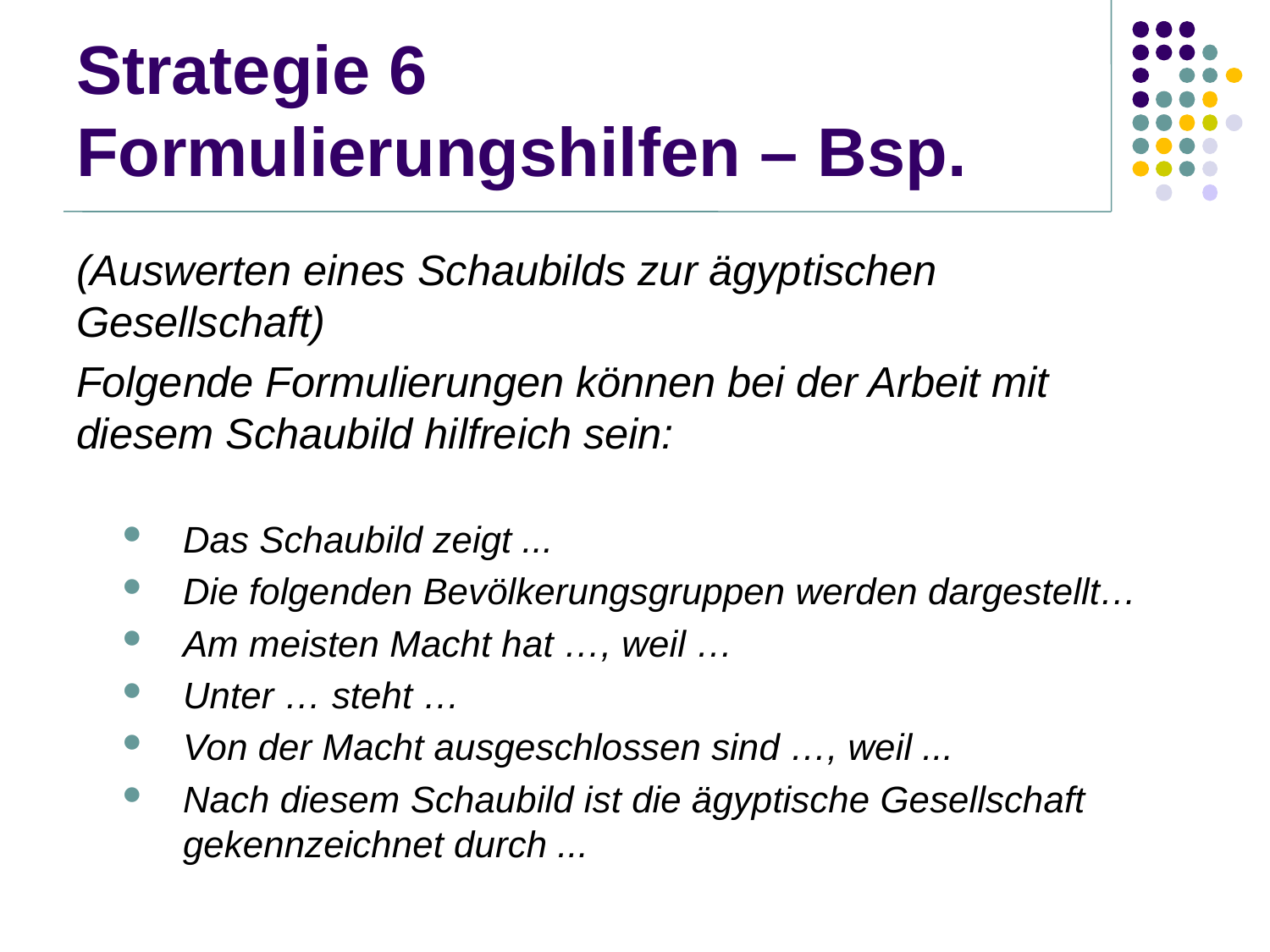

# Strategie 6 Formulierungshilfen – Bsp.
(Auswerten eines Schaubilds zur ägyptischen Gesellschaft)
Folgende Formulierungen können bei der Arbeit mit diesem Schaubild hilfreich sein:
Das Schaubild zeigt ...
Die folgenden Bevölkerungsgruppen werden dargestellt…
Am meisten Macht hat …, weil …
Unter … steht …
Von der Macht ausgeschlossen sind …, weil ...
Nach diesem Schaubild ist die ägyptische Gesellschaft gekennzeichnet durch ...